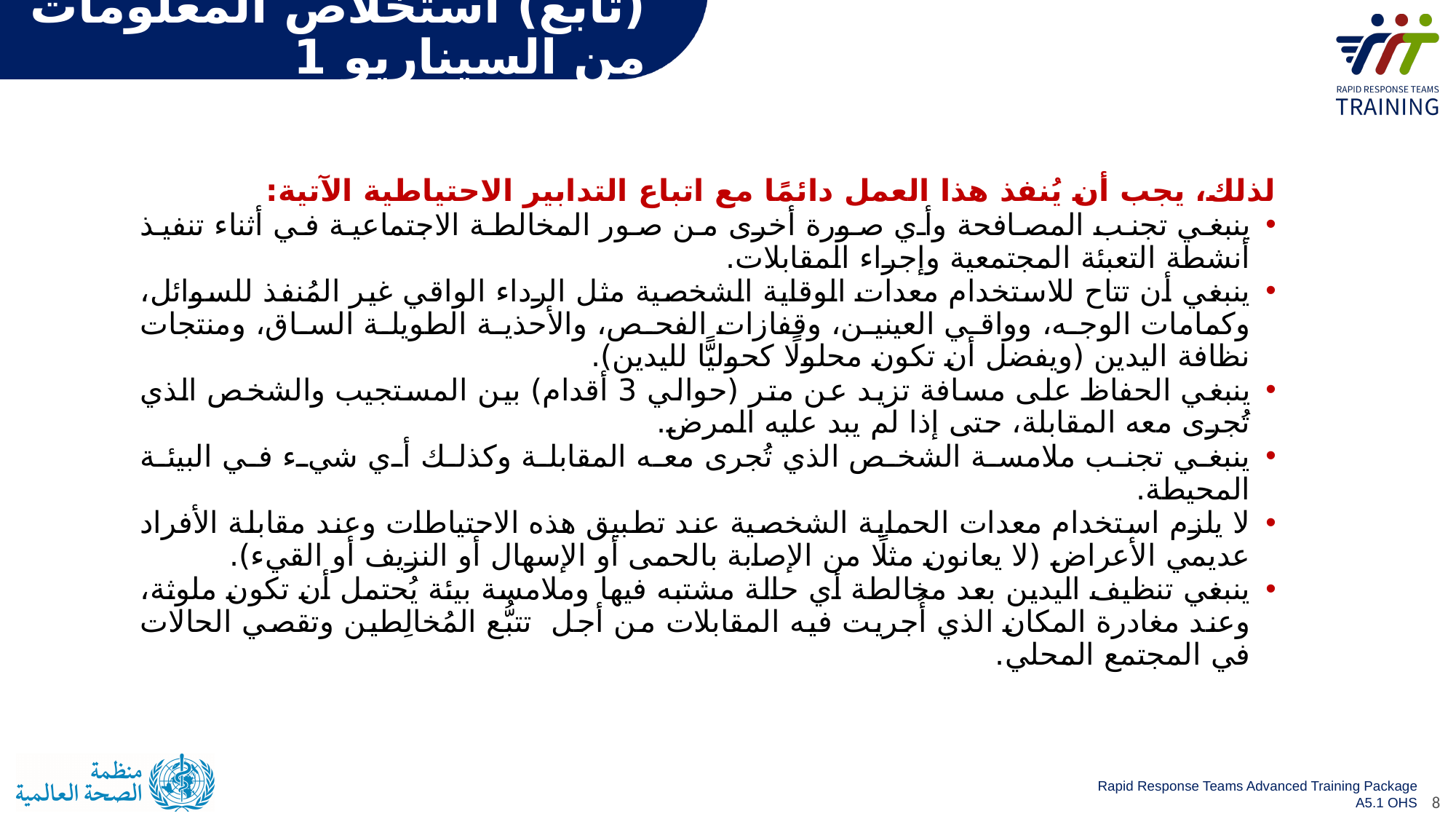

# (تابع) استخلاص المعلومات من السيناريو 1
لذلك، يجب أن يُنفذ هذا العمل دائمًا مع اتباع التدابير الاحتياطية الآتية:
ينبغي تجنب المصافحة وأي صورة أخرى من صور المخالطة الاجتماعية في أثناء تنفيذ أنشطة التعبئة المجتمعية وإجراء المقابلات.
ينبغي أن تتاح للاستخدام معدات الوقاية الشخصية مثل الرداء الواقي غير المُنفذ للسوائل، وكمامات الوجه، وواقي العينين، وقفازات الفحص، والأحذية الطويلة الساق، ومنتجات نظافة اليدين (ويفضل أن تكون محلولًا كحوليًّا لليدين).
ينبغي الحفاظ على مسافة تزيد عن متر (حوالي 3 أقدام) بين المستجيب والشخص الذي تُجرى معه المقابلة، حتى إذا لم يبد عليه المرض.
ينبغي تجنب ملامسة الشخص الذي تُجرى معه المقابلة وكذلك أي شيء في البيئة المحيطة.
لا يلزم استخدام معدات الحماية الشخصية عند تطبيق هذه الاحتياطات وعند مقابلة الأفراد عديمي الأعراض (لا يعانون مثلًا من الإصابة بالحمى أو الإسهال أو النزيف أو القيء).
ينبغي تنظيف اليدين بعد مخالطة أي حالة مشتبه فيها وملامسة بيئة يُحتمل أن تكون ملوثة، وعند مغادرة المكان الذي أُجريت فيه المقابلات من أجل  تتبُّع المُخالِطين وتقصي الحالات في المجتمع المحلي.
8